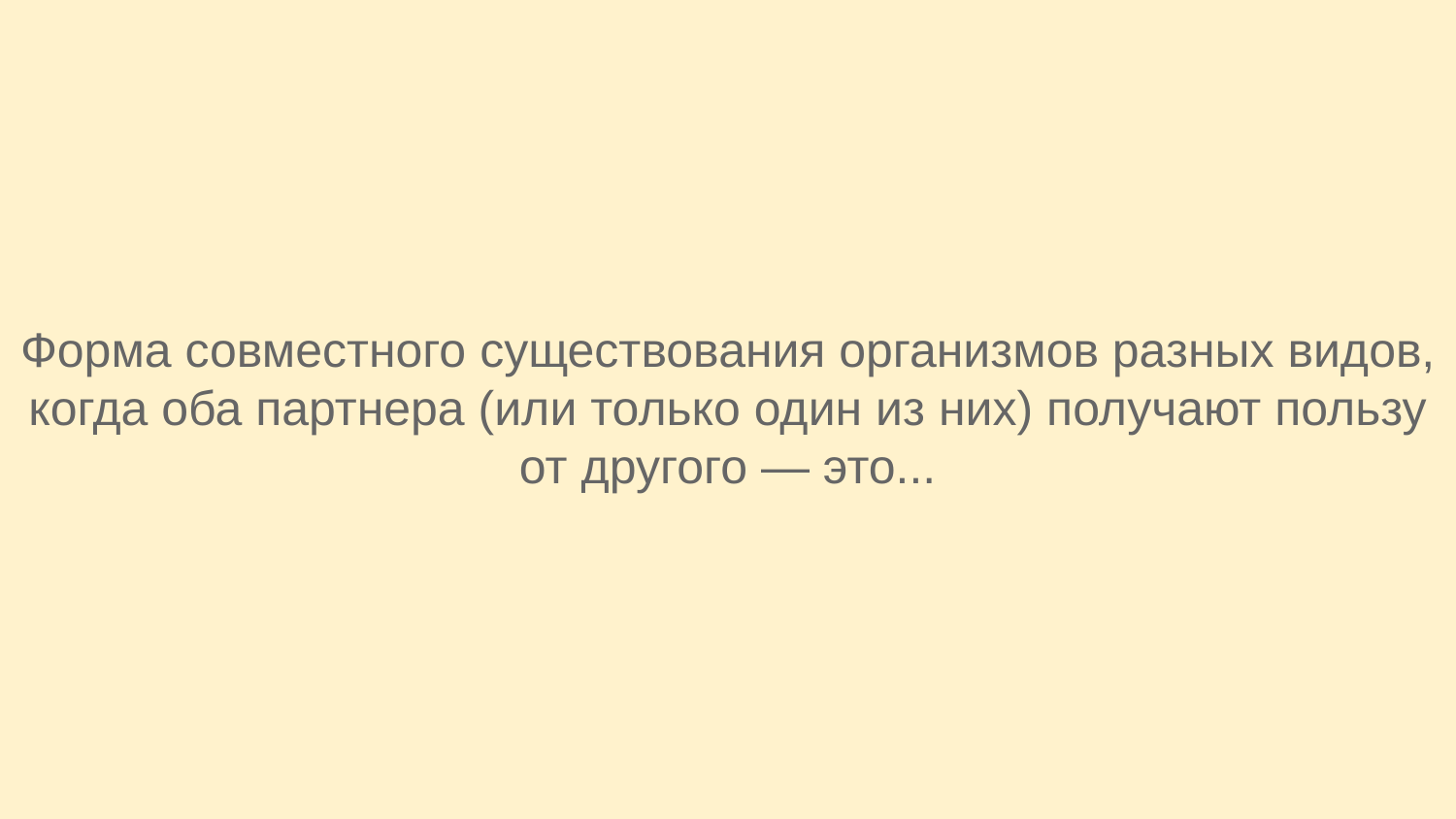

Форма совместного существования организмов разных видов, когда оба партнера (или только один из них) получают пользу от другого — это...